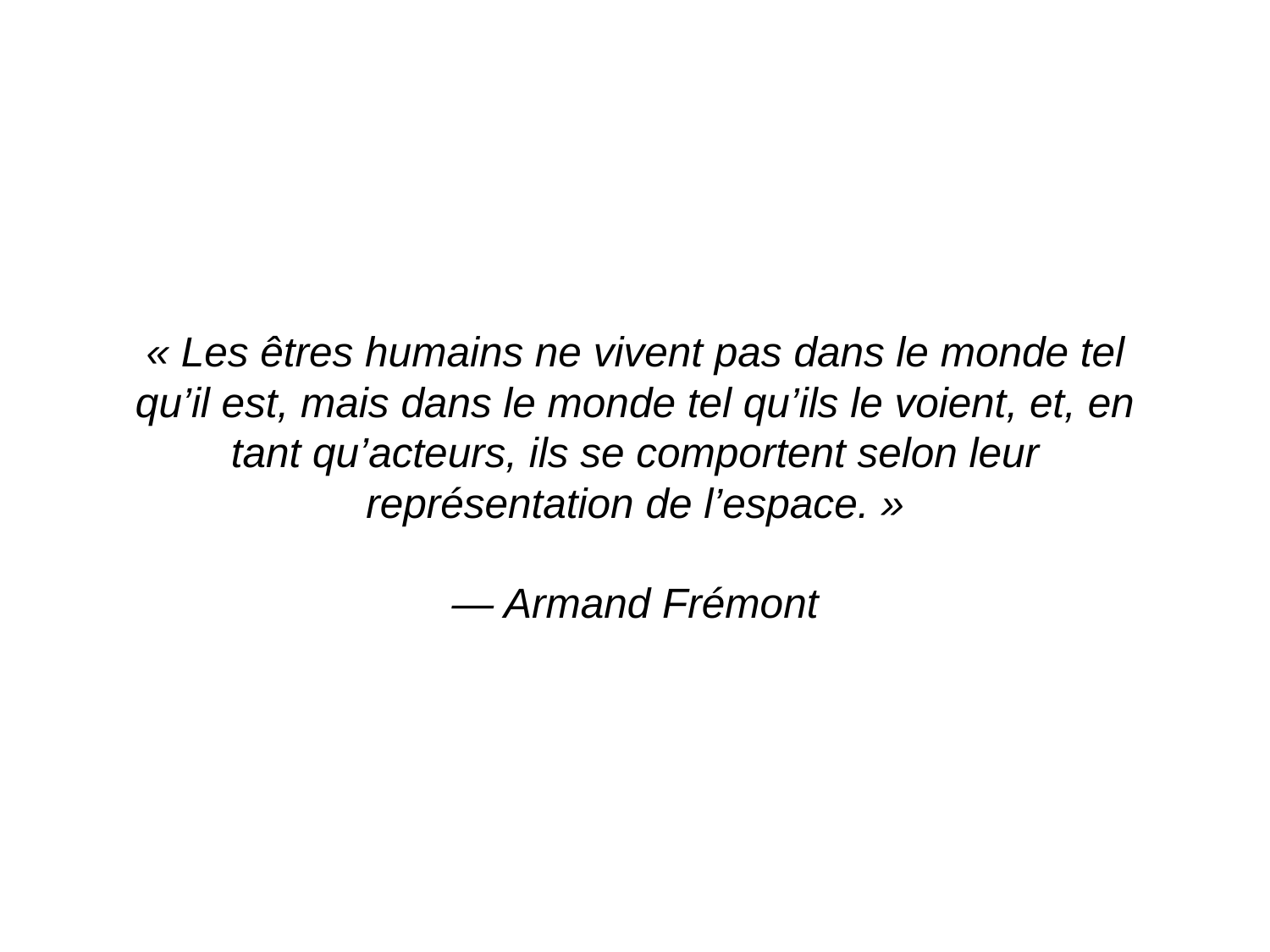

# « Les êtres humains ne vivent pas dans le monde tel qu’il est, mais dans le monde tel qu’ils le voient, et, en tant qu’acteurs, ils se comportent selon leur représentation de l’espace. » — Armand Frémont